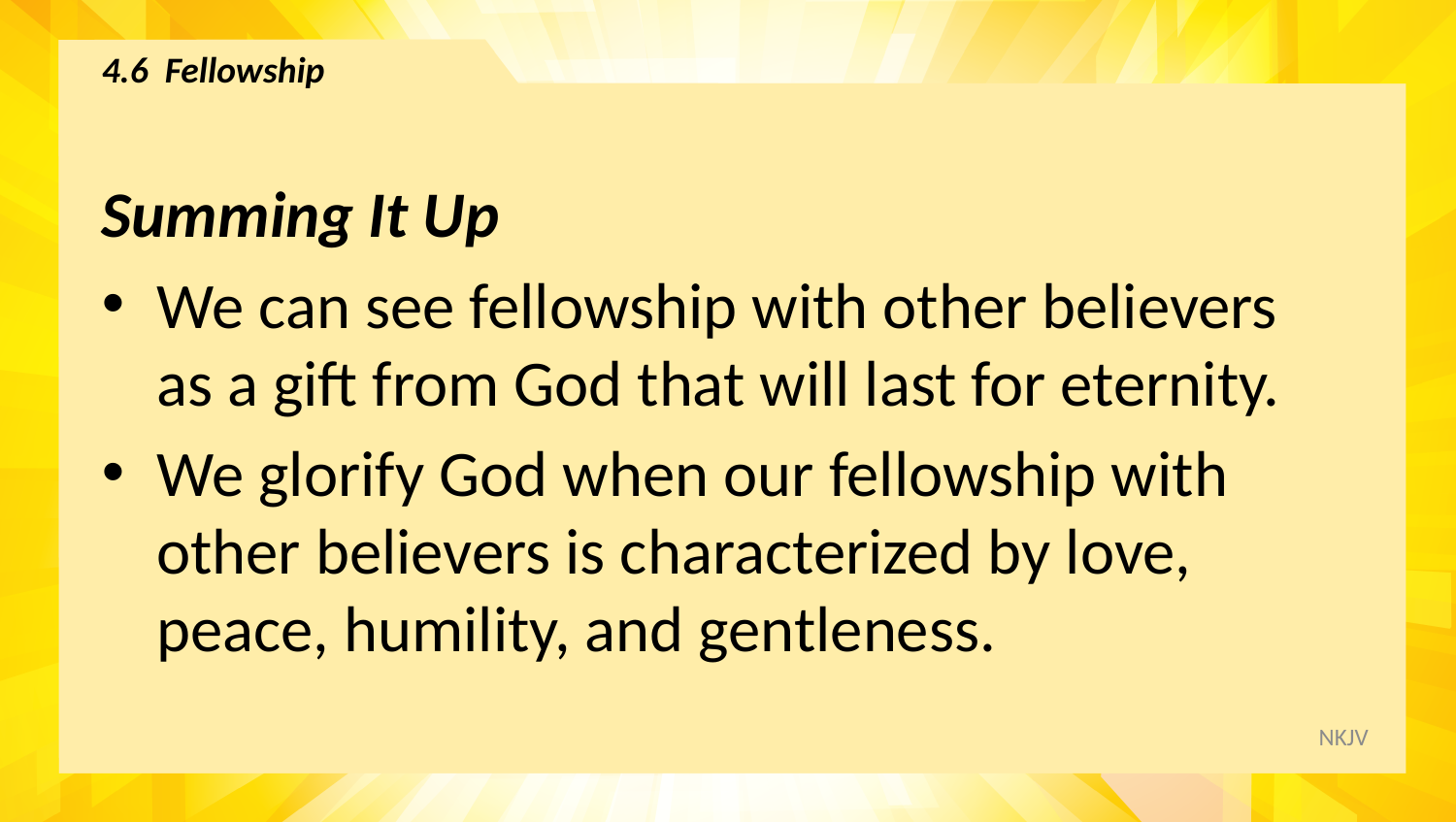

# 4.6  Fellowship
Summing It Up
We can see fellowship with other believers as a gift from God that will last for eternity.
We glorify God when our fellowship with other believers is characterized by love, peace, humility, and gentleness.
NKJV